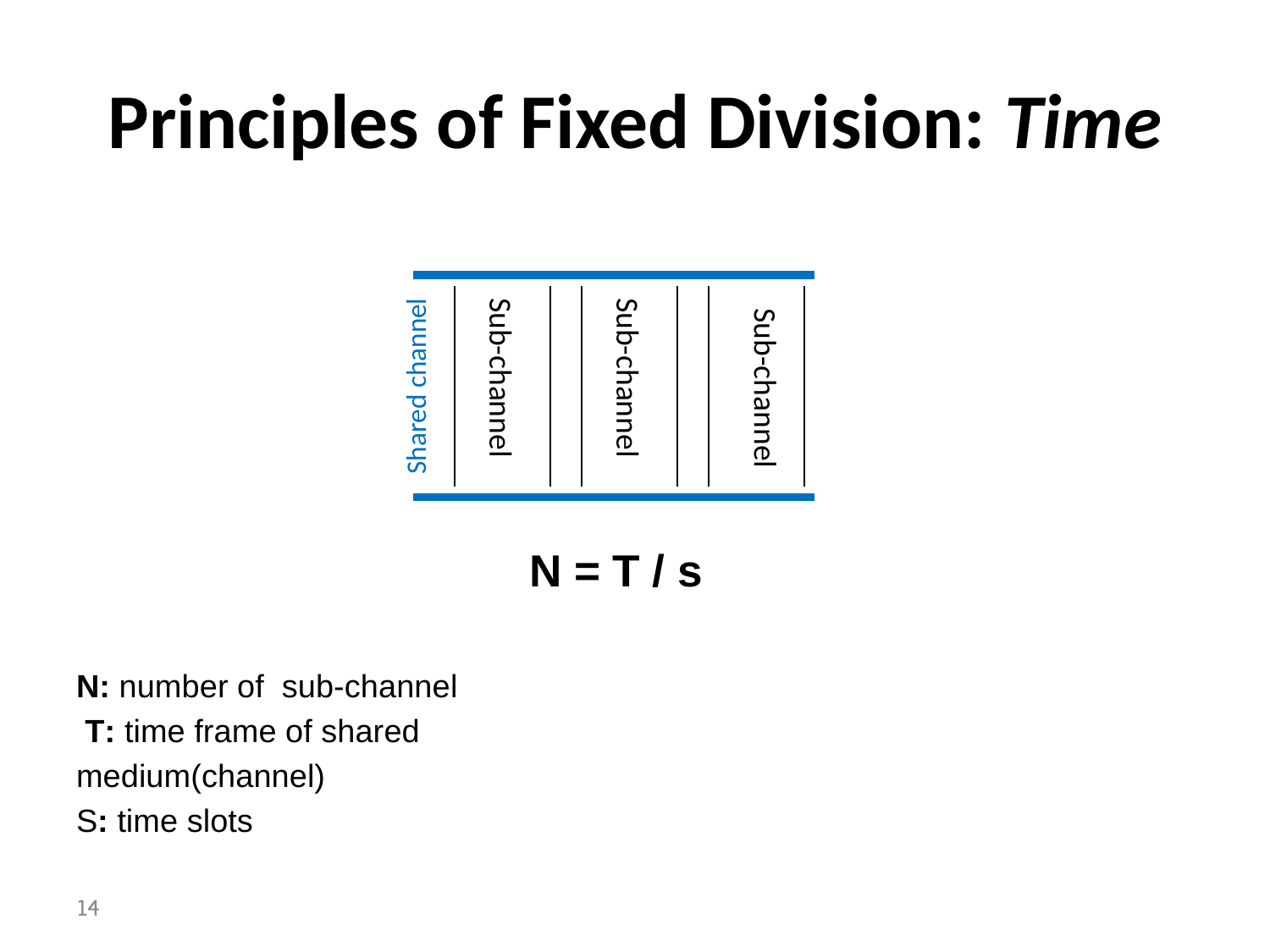

# Principles of Fixed Division: Time

N = T / s

N: number of  sub-channel
T: time frame of shared
     medium(channel)
S: time slots

Shared channel
Sub-channel
Sub-channel
Sub-channel
14